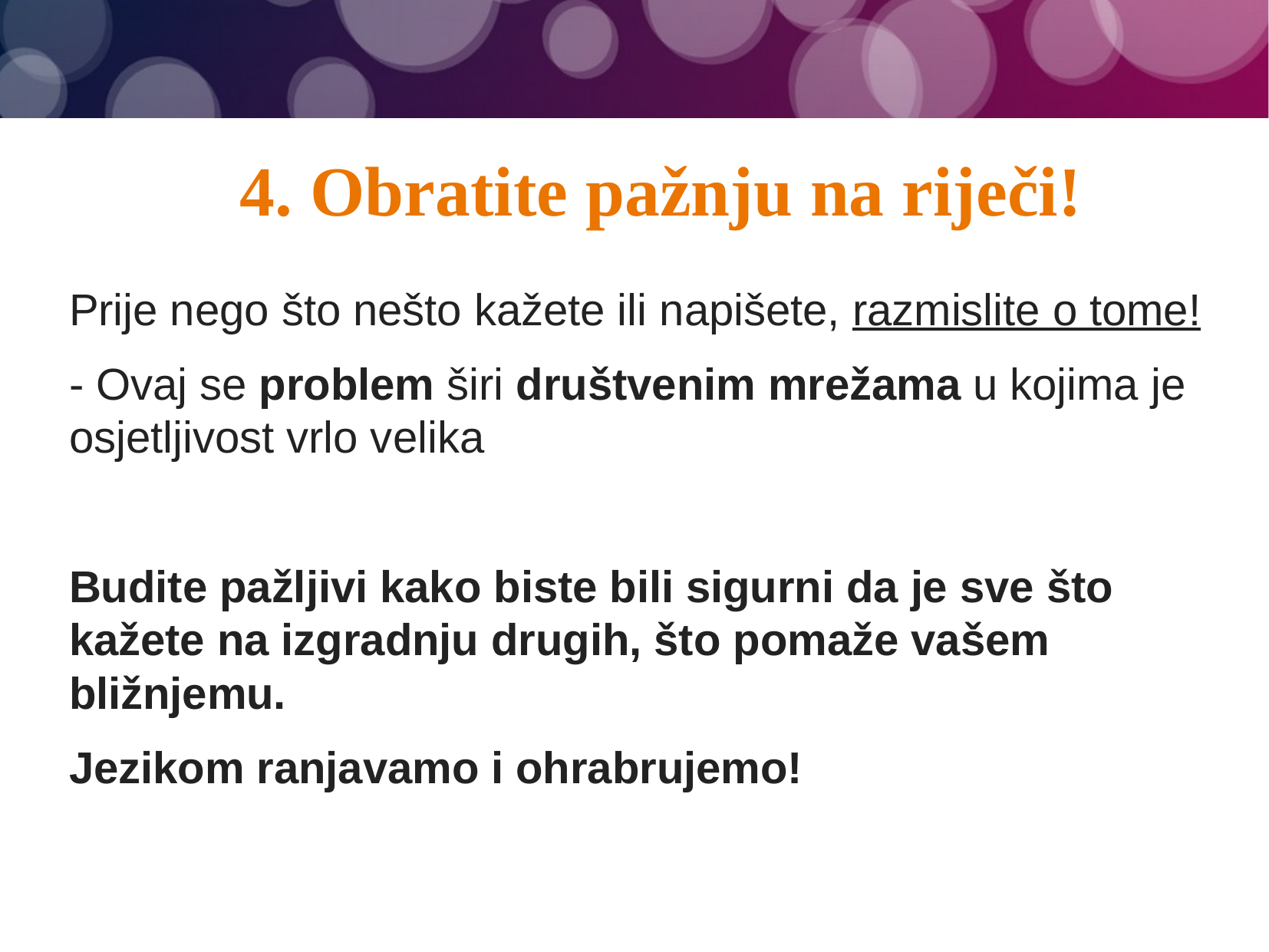

# 4. Obratite pažnju na riječi!
Prije nego što nešto kažete ili napišete, razmislite o tome!
- Ovaj se problem širi društvenim mrežama u kojima je osjetljivost vrlo velika

Budite pažljivi kako biste bili sigurni da je sve što kažete na izgradnju drugih, što pomaže vašem bližnjemu.
Jezikom ranjavamo i ohrabrujemo!